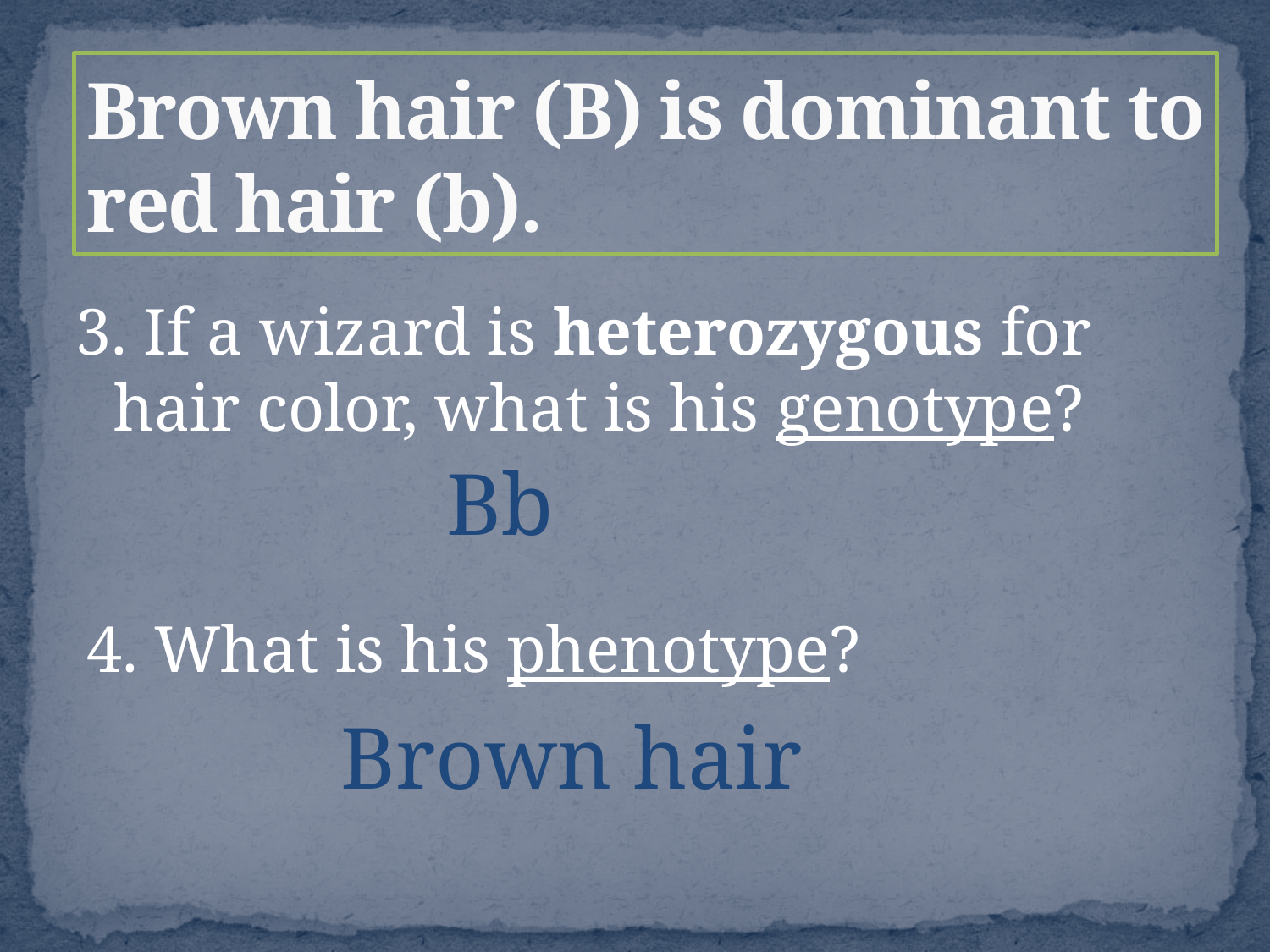

# Brown hair (B) is dominant to red hair (b).
3. If a wizard is heterozygous for hair color, what is his genotype?

Bb
4. What is his phenotype?

Brown hair